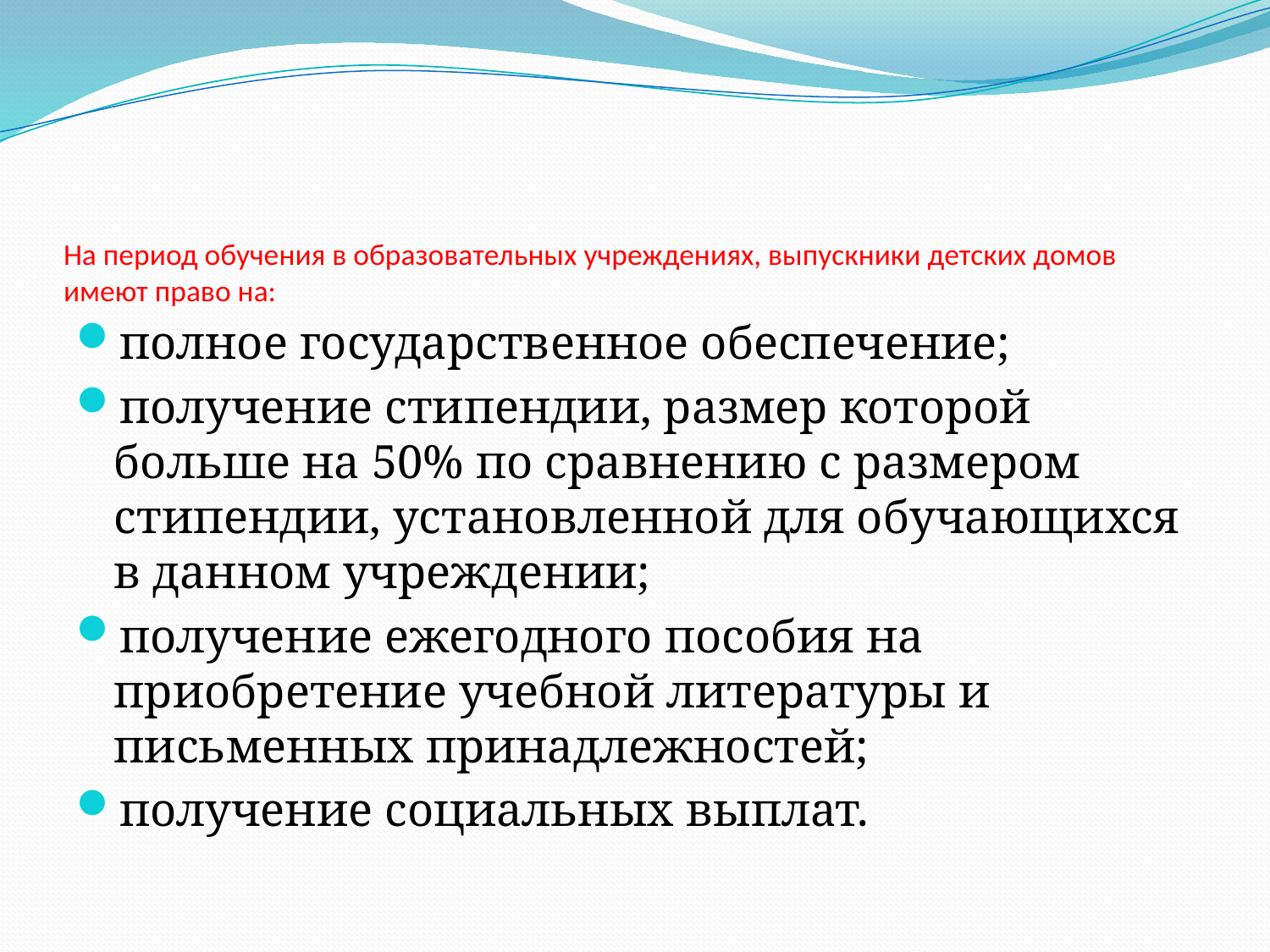

# На период обучения в образовательных учреждениях, выпускники детских домов имеют право на:
полное государственное обеспечение;
получение стипендии, размер которой больше на 50% по сравнению с размером стипендии, установленной для обучающихся в данном учреждении;
получение ежегодного пособия на приобретение учебной литературы и письменных принадлежностей;
получение социальных выплат.